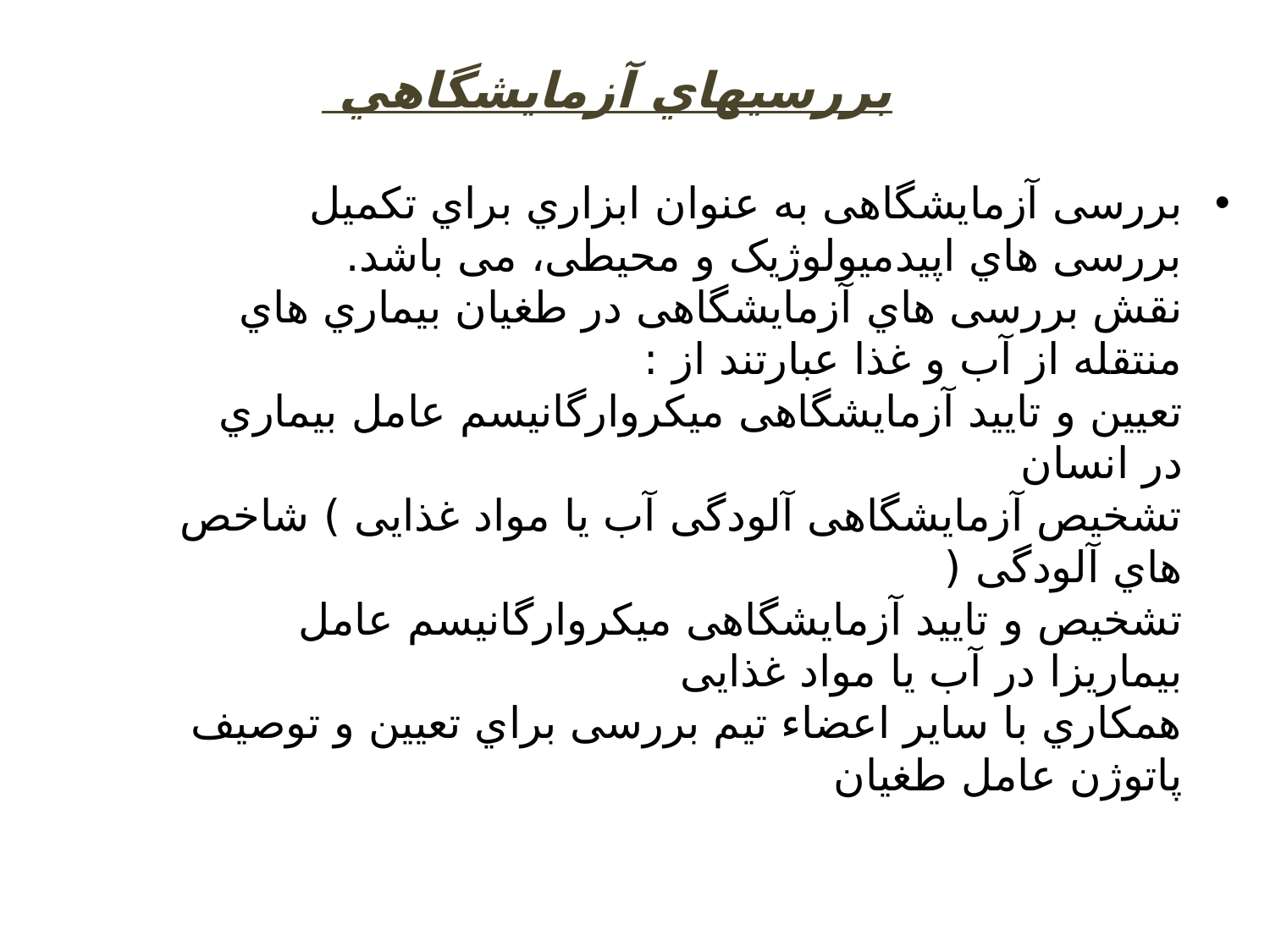

# بررسيهاي آزمايشگاهي
بررسی آزمایشگاهی به عنوان ابزاري براي تکمیل بررسی هاي اپیدمیولوژیک و محیطی، می باشد.
نقش بررسی هاي آزمایشگاهی در طغیان بیماري هاي منتقله از آب و غذا عبارتند از :
تعیین و تایید آزمایشگاهی میکروارگانیسم عامل بیماري در انسان
تشخیص آزمایشگاهی آلودگی آب یا مواد غذایی ) شاخص هاي آلودگی (
تشخیص و تایید آزمایشگاهی میکروارگانیسم عامل بیماریزا در آب یا مواد غذایی
همکاري با سایر اعضاء تیم بررسی براي تعیین و توصیف پاتوژن عامل طغیان